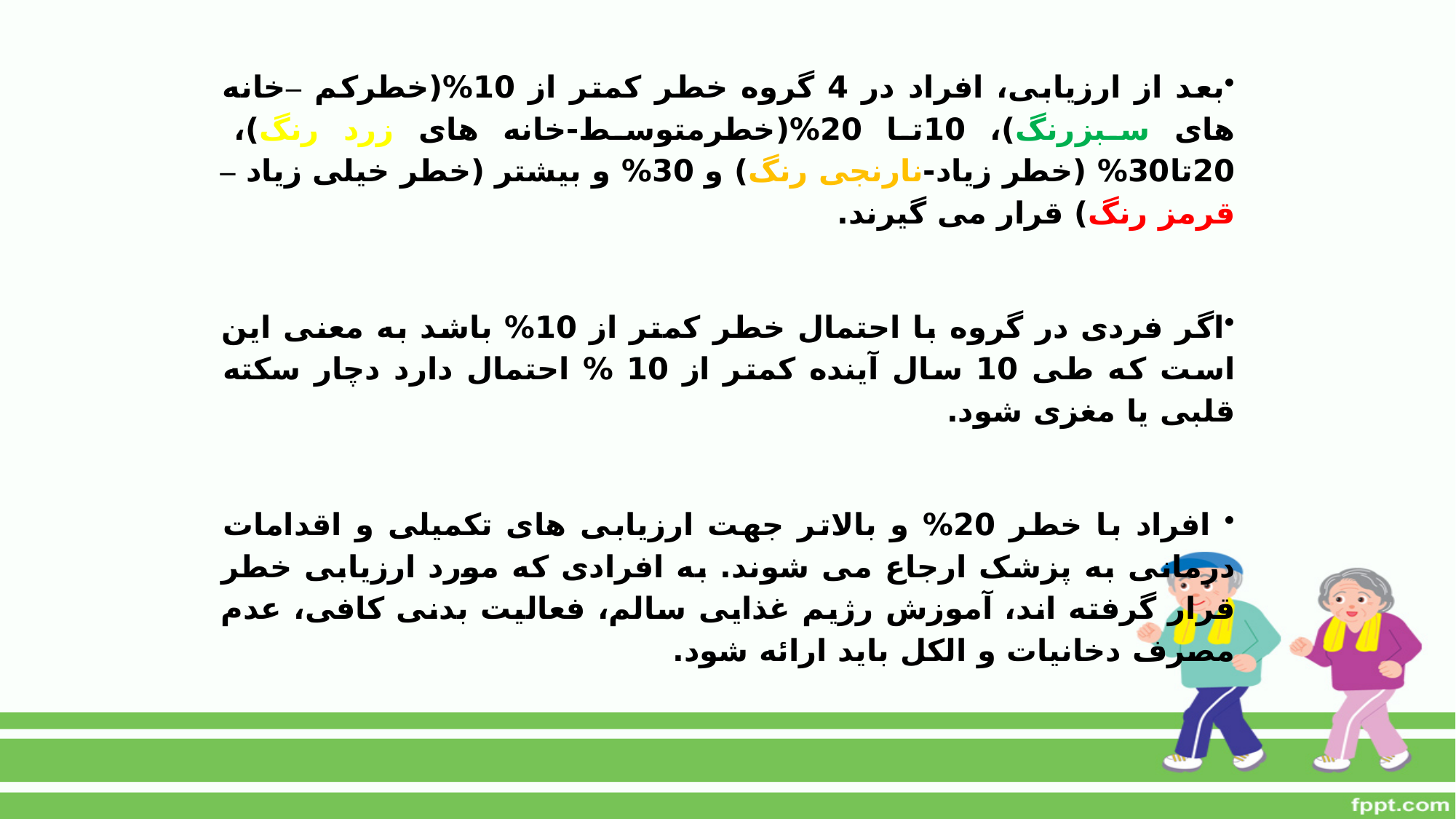

بعد از ارزیابی، افراد در 4 گروه خطر کمتر از 10%(خطرکم –خانه های سبزرنگ)، 10تا 20%(خطرمتوسط-خانه های زرد رنگ)، 20تا30% (خطر زیاد-نارنجی رنگ) و 30% و بیشتر (خطر خیلی زیاد –قرمز رنگ) قرار می گیرند.

اگر فردی در گروه با احتمال خطر کمتر از 10% باشد به معنی این است که طی 10 سال آینده کمتر از 10 % احتمال دارد دچار سکته قلبی یا مغزی شود.

 افراد با خطر 20% و بالاتر جهت ارزیابی های تکمیلی و اقدامات درمانی به پزشک ارجاع می شوند. به افرادی که مورد ارزیابی خطر قرار گرفته اند، آموزش رژیم غذایی سالم، فعالیت بدنی کافی، عدم مصرف دخانیات و الکل باید ارائه شود.